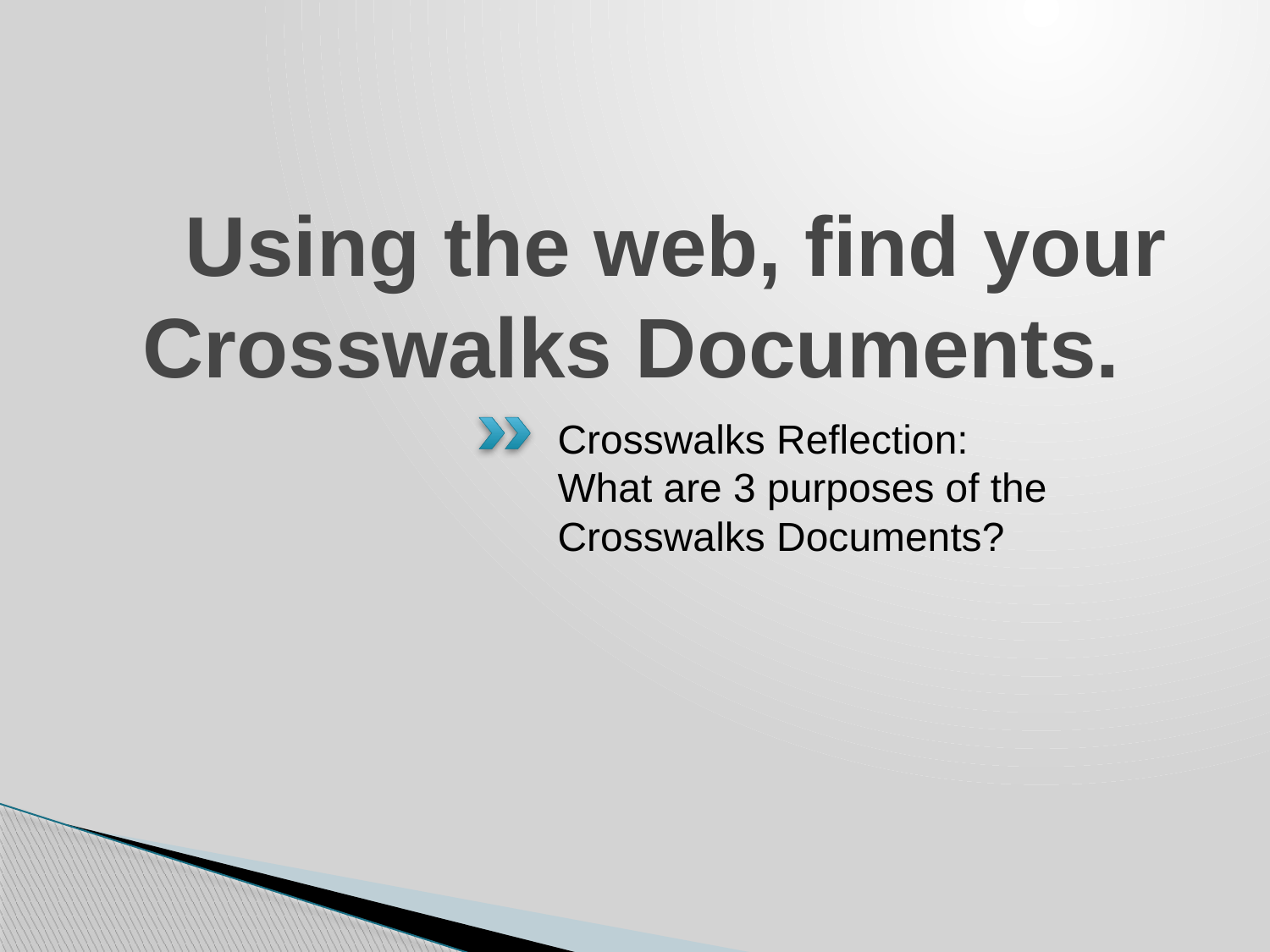

# Using the web, find your Crosswalks Documents.
Crosswalks Reflection:
What are 3 purposes of the Crosswalks Documents?